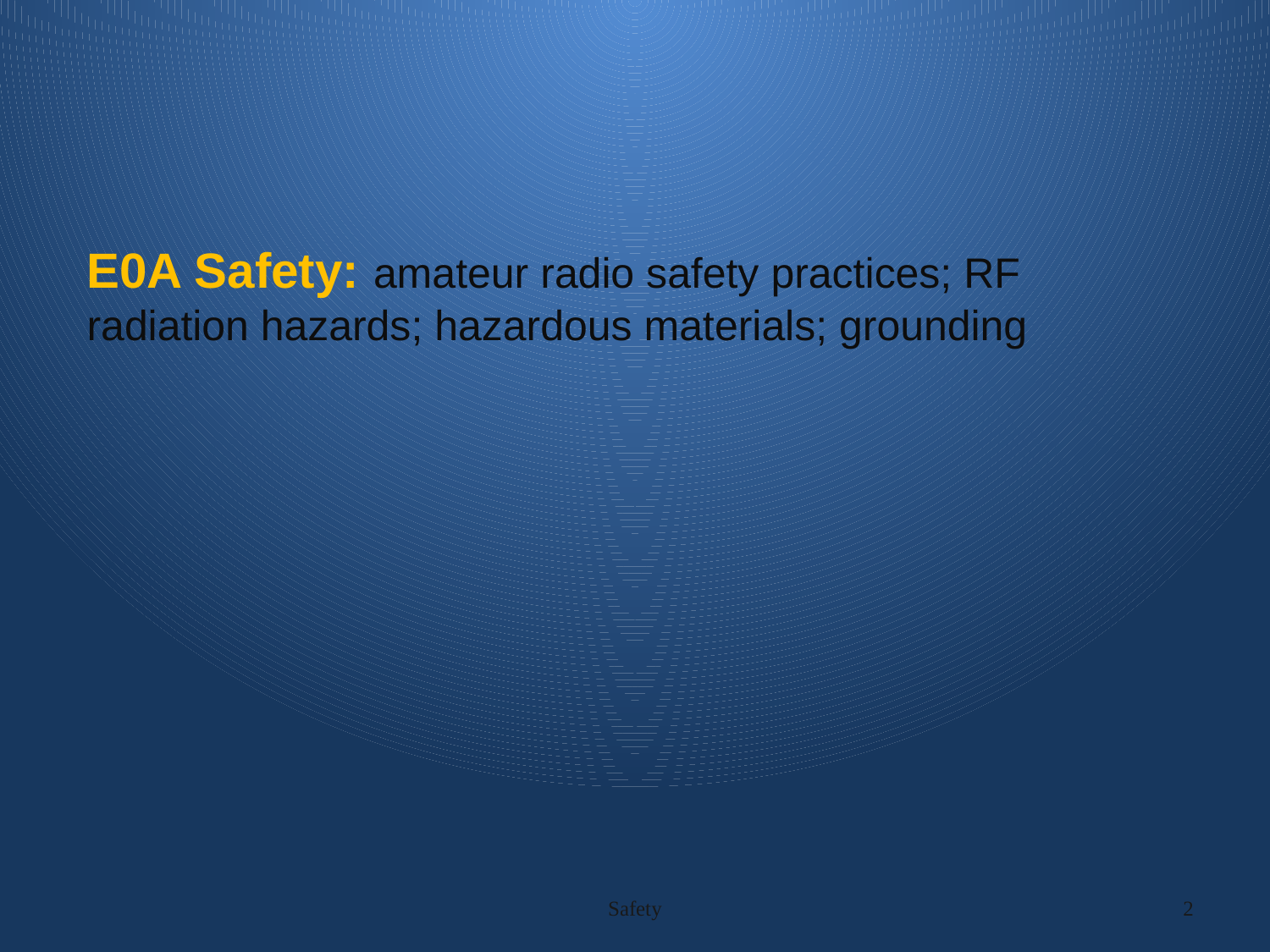

E0A Safety: amateur radio safety practices; RF radiation hazards; hazardous materials; grounding

Safety
2